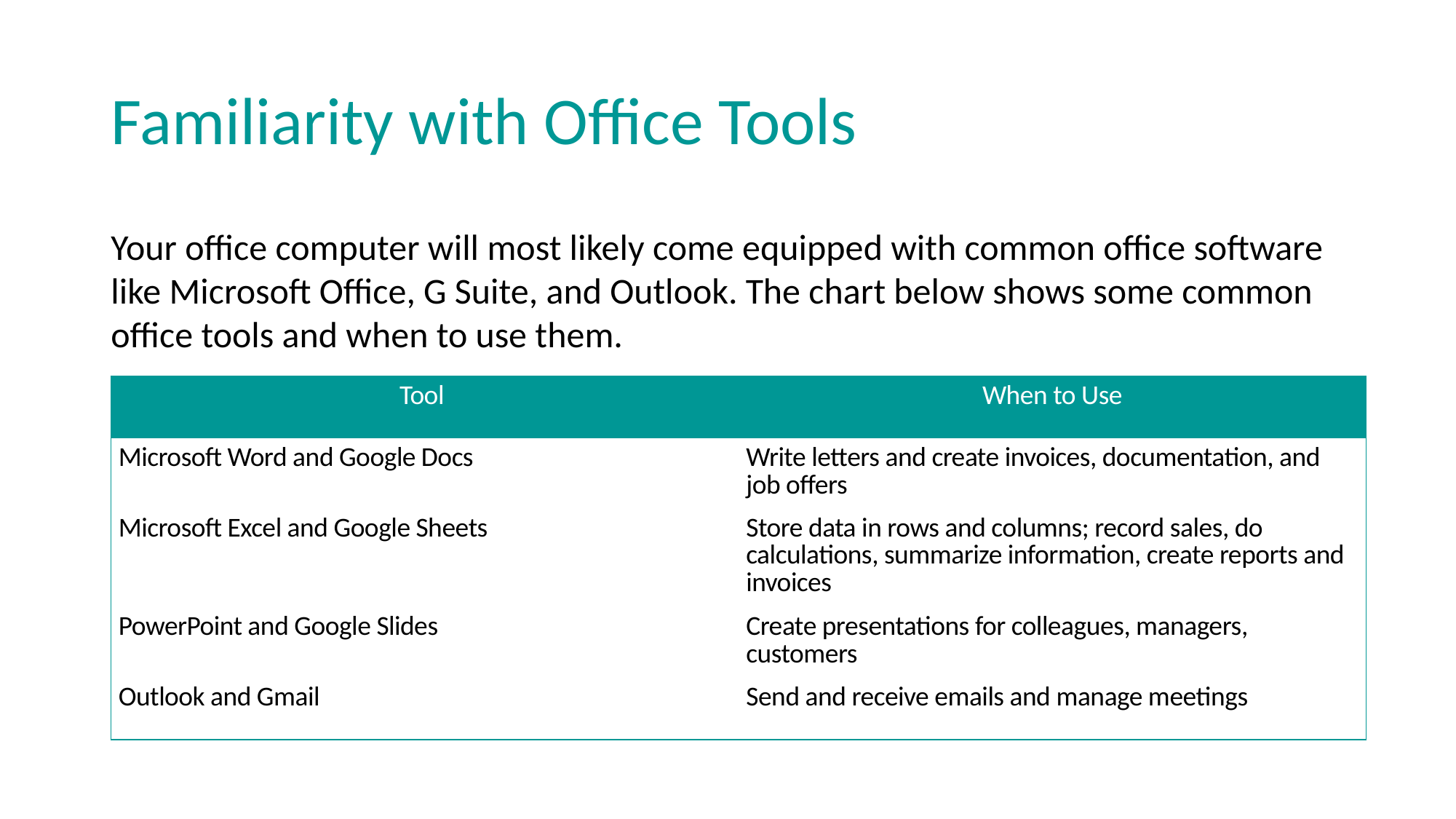

# Familiarity with Office Tools
Your office computer will most likely come equipped with common office software like Microsoft Office, G Suite, and Outlook. The chart below shows some common office tools and when to use them.

| Tool | When to Use |
| --- | --- |
| Microsoft Word and Google Docs | Write letters and create invoices, documentation, and job offers |
| Microsoft Excel and Google Sheets | Store data in rows and columns; record sales, do calculations, summarize information, create reports and invoices |
| PowerPoint and Google Slides | Create presentations for colleagues, managers, customers |
| Outlook and Gmail | Send and receive emails and manage meetings |